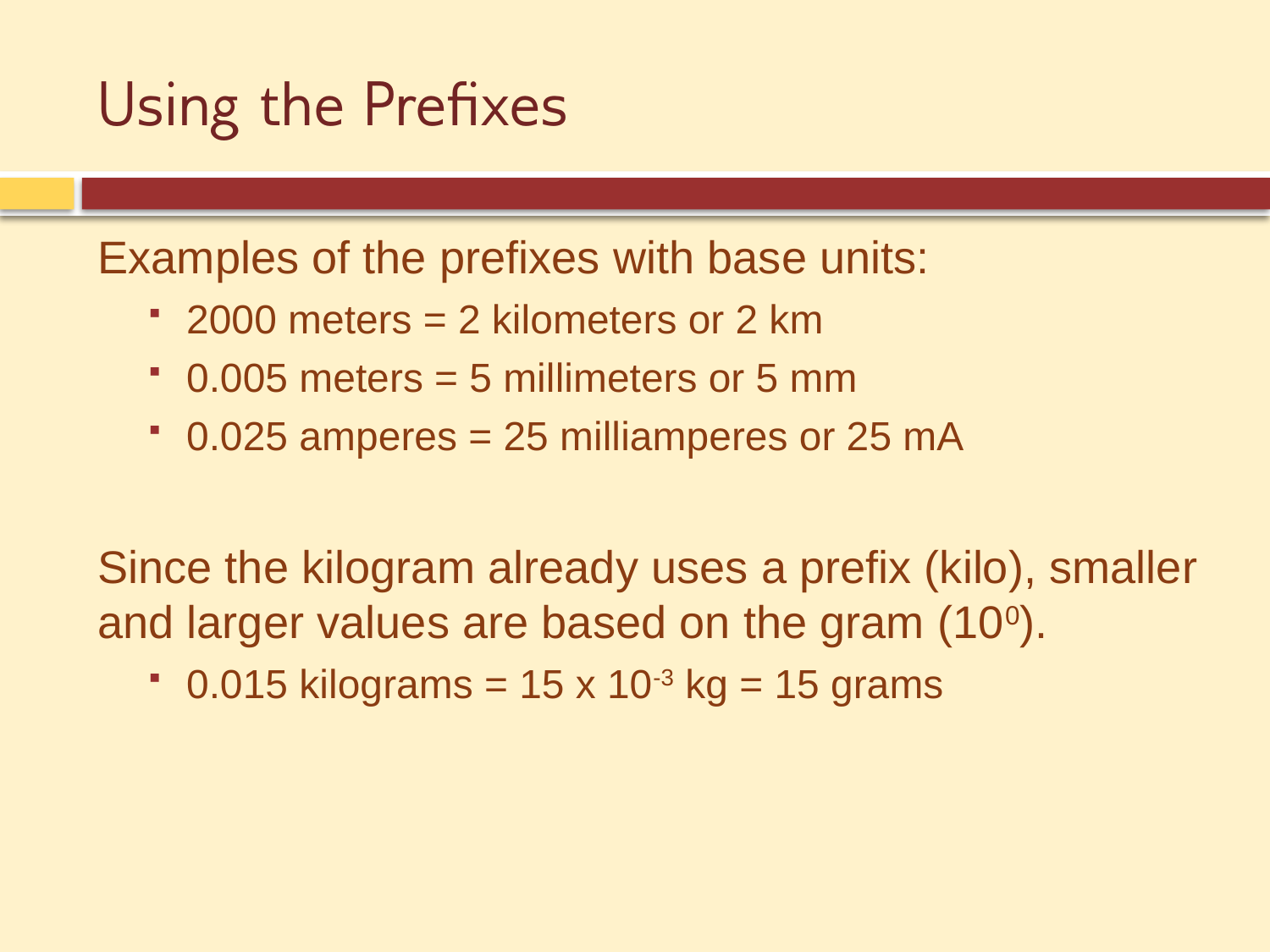

# Using the Prefixes
Examples of the prefixes with base units:
2000 meters = 2 kilometers or 2 km
0.005 meters = 5 millimeters or 5 mm
0.025 amperes = 25 milliamperes or 25 mA

Since the kilogram already uses a prefix (kilo), smaller and larger values are based on the gram (100).
0.015 kilograms = 15 x 10-3 kg = 15 grams